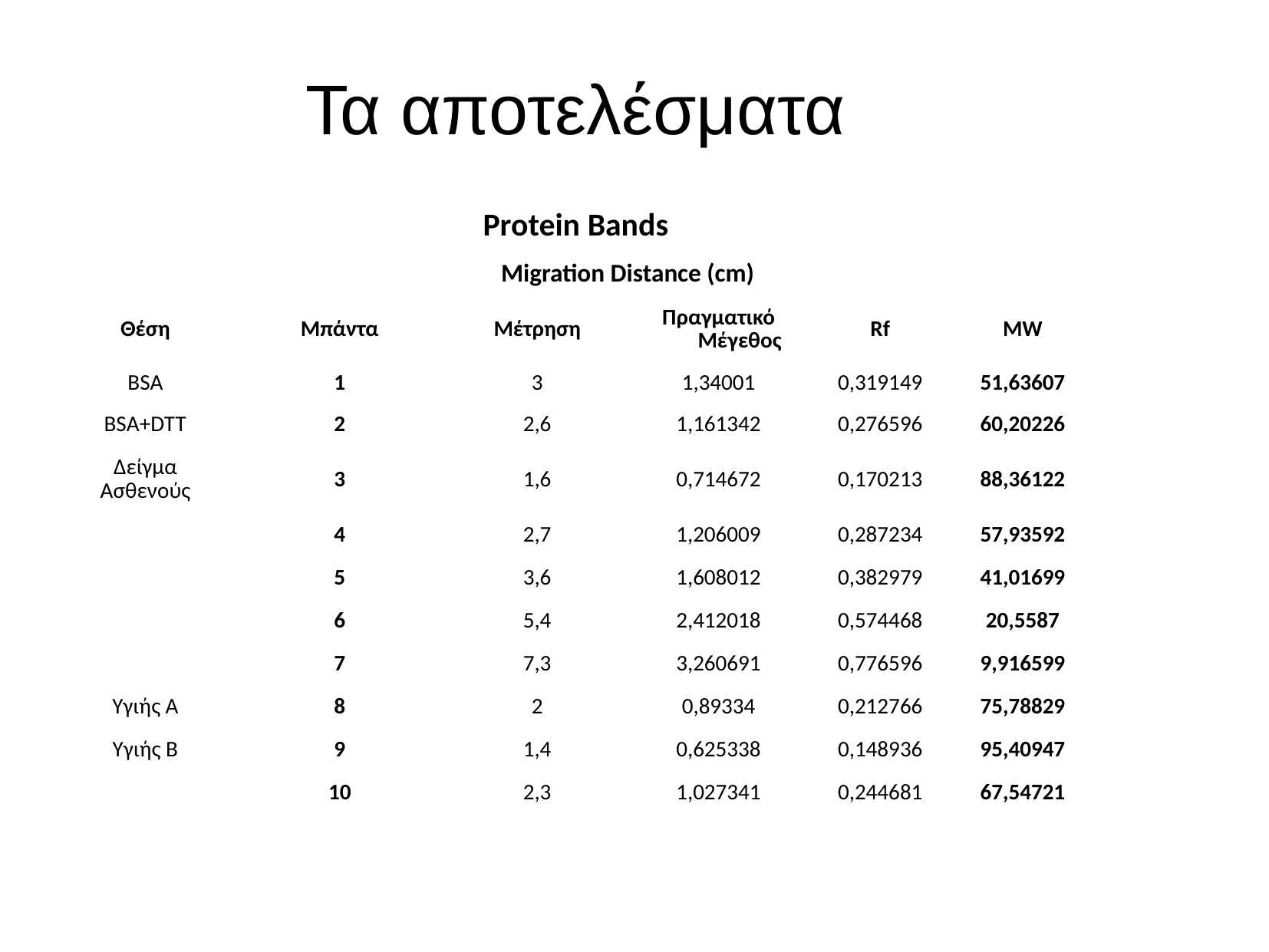

Τα αποτελέσματα
| Protein Bands |  |  |  |  |  |
| --- | --- | --- | --- | --- | --- |
|  |  | Migration Distance (cm) |  |  |  |
| Θέση | Μπάντα | Μέτρηση | Πραγματικό Μέγεθος | Rf | MW |
| BSA | 1 | 3 | 1,34001 | 0,319149 | 51,63607 |
| BSA+DTT | 2 | 2,6 | 1,161342 | 0,276596 | 60,20226 |
| Δείγμα Ασθενούς | 3 | 1,6 | 0,714672 | 0,170213 | 88,36122 |
|  | 4 | 2,7 | 1,206009 | 0,287234 | 57,93592 |
|  | 5 | 3,6 | 1,608012 | 0,382979 | 41,01699 |
|  | 6 | 5,4 | 2,412018 | 0,574468 | 20,5587 |
|  | 7 | 7,3 | 3,260691 | 0,776596 | 9,916599 |
| Υγιής Α | 8 | 2 | 0,89334 | 0,212766 | 75,78829 |
| Υγιής Β | 9 | 1,4 | 0,625338 | 0,148936 | 95,40947 |
|  | 10 | 2,3 | 1,027341 | 0,244681 | 67,54721 |